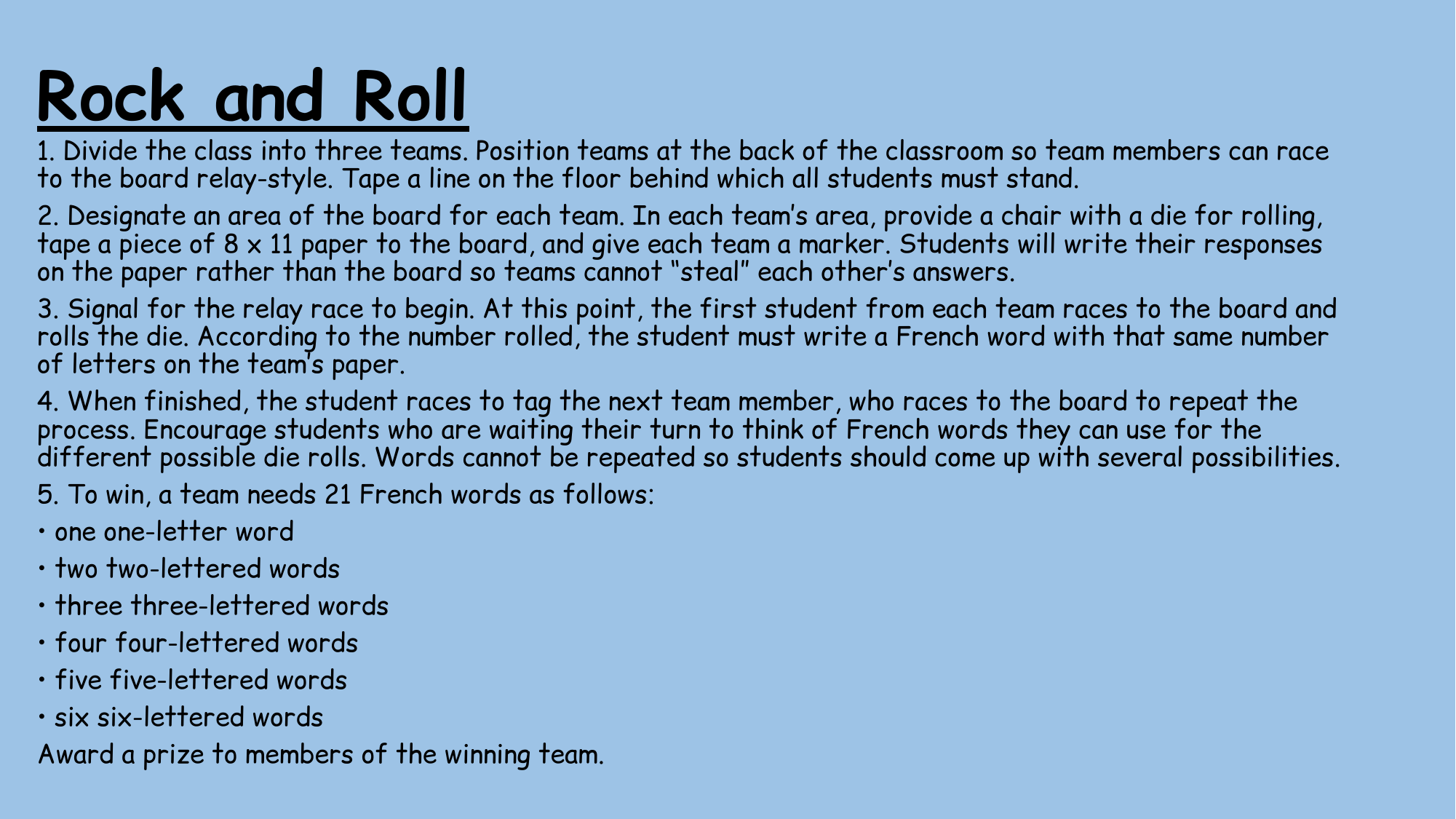

# Rock and Roll
1. Divide the class into three teams. Position teams at the back of the classroom so team members can race to the board relay-style. Tape a line on the floor behind which all students must stand.
2. Designate an area of the board for each team. In each team’s area, provide a chair with a die for rolling, tape a piece of 8 x 11 paper to the board, and give each team a marker. Students will write their responses on the paper rather than the board so teams cannot “steal” each other’s answers.
3. Signal for the relay race to begin. At this point, the first student from each team races to the board and rolls the die. According to the number rolled, the student must write a French word with that same number of letters on the team’s paper.
4. When finished, the student races to tag the next team member, who races to the board to repeat the process. Encourage students who are waiting their turn to think of French words they can use for the different possible die rolls. Words cannot be repeated so students should come up with several possibilities.
5. To win, a team needs 21 French words as follows:
• one one-letter word
• two two-lettered words
• three three-lettered words
• four four-lettered words
• five five-lettered words
• six six-lettered words
Award a prize to members of the winning team.